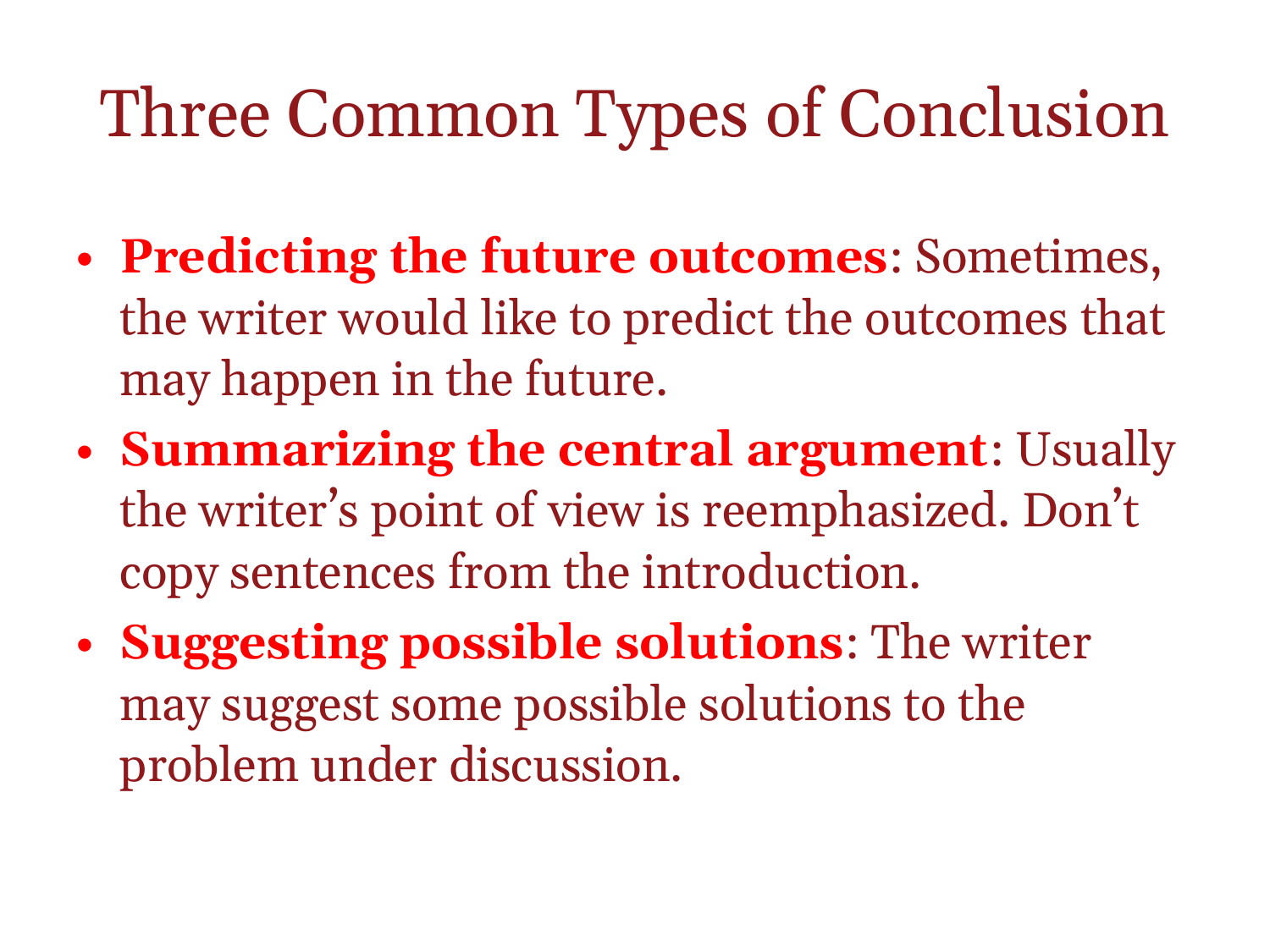

# Three Common Types of Conclusion
Predicting the future outcomes: Sometimes, the writer would like to predict the outcomes that may happen in the future.
Summarizing the central argument: Usually the writer’s point of view is reemphasized. Don’t copy sentences from the introduction.
Suggesting possible solutions: The writer may suggest some possible solutions to the problem under discussion.